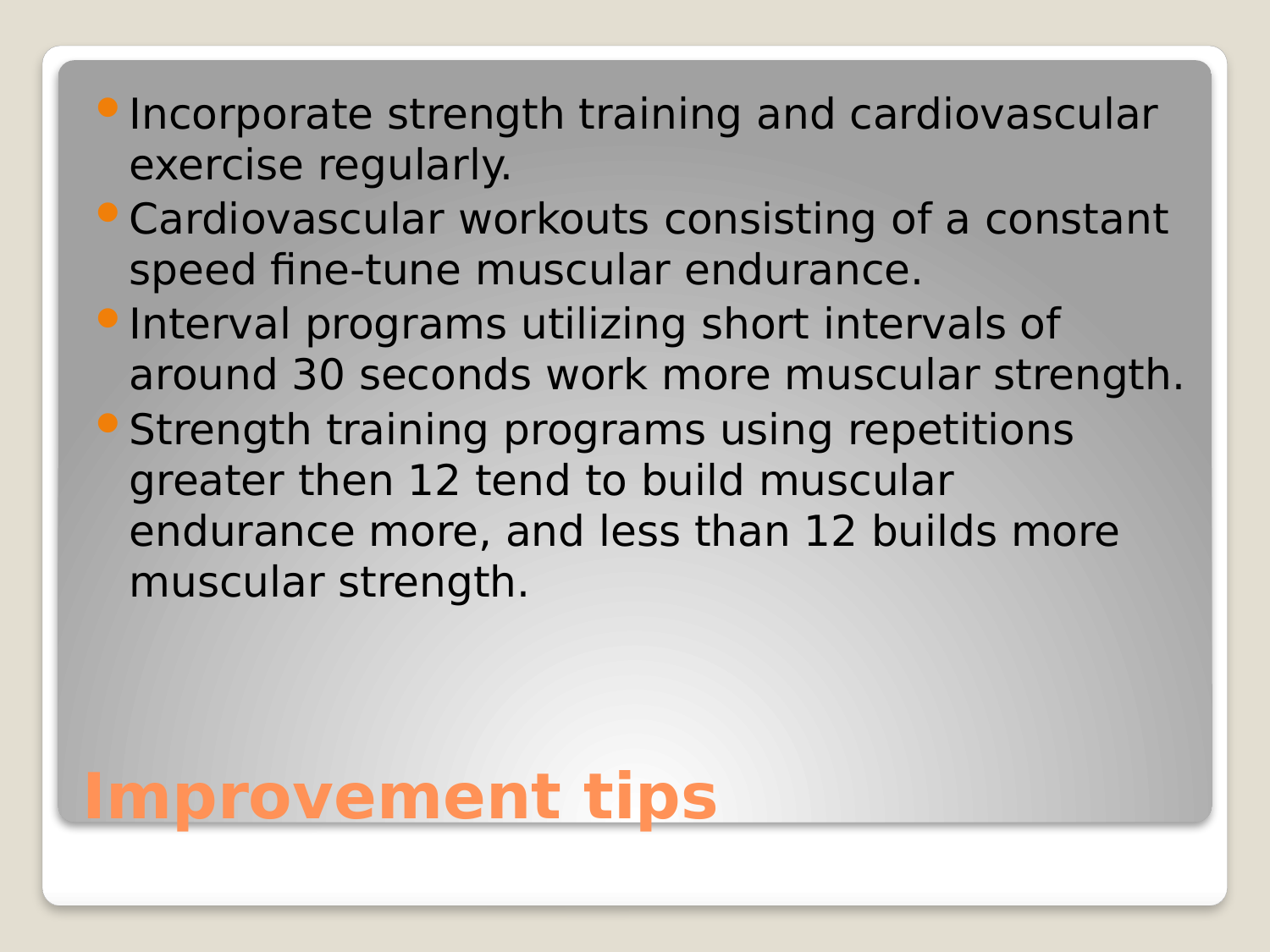

Incorporate strength training and cardiovascular exercise regularly.
Cardiovascular workouts consisting of a constant speed fine-tune muscular endurance.
Interval programs utilizing short intervals of around 30 seconds work more muscular strength.
Strength training programs using repetitions greater then 12 tend to build muscular endurance more, and less than 12 builds more muscular strength.

# Improvement tips